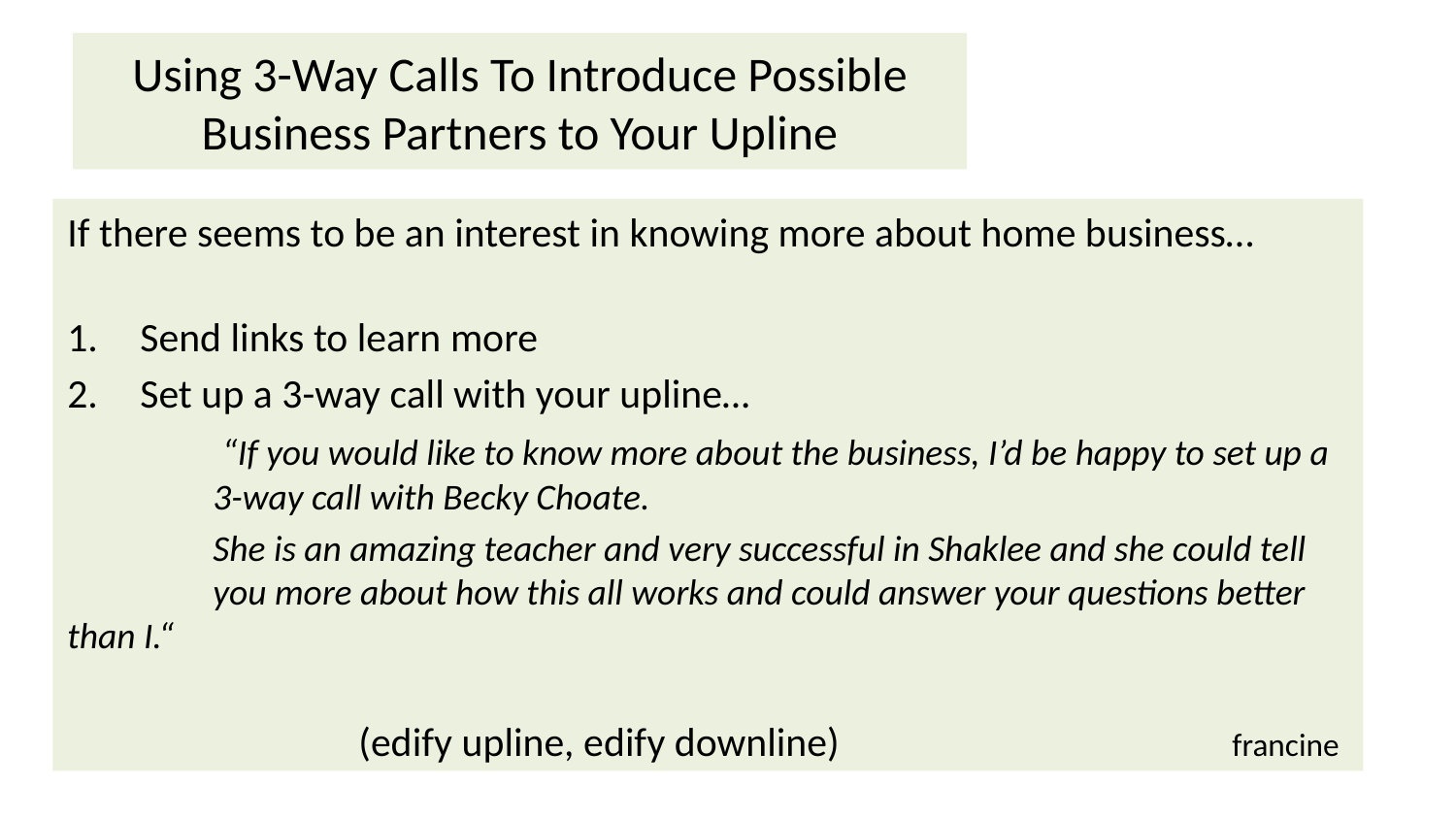

# Using 3-Way Calls To Introduce Possible Business Partners to Your Upline
If there seems to be an interest in knowing more about home business…

Send links to learn more
Set up a 3-way call with your upline…
	 “If you would like to know more about the business, I’d be happy to set up a 	3-way call with Becky Choate.
 	She is an amazing teacher and very successful in Shaklee and she could tell 	you more about how this all works and could answer your questions better than I.“

 		(edify upline, edify downline)      			francine